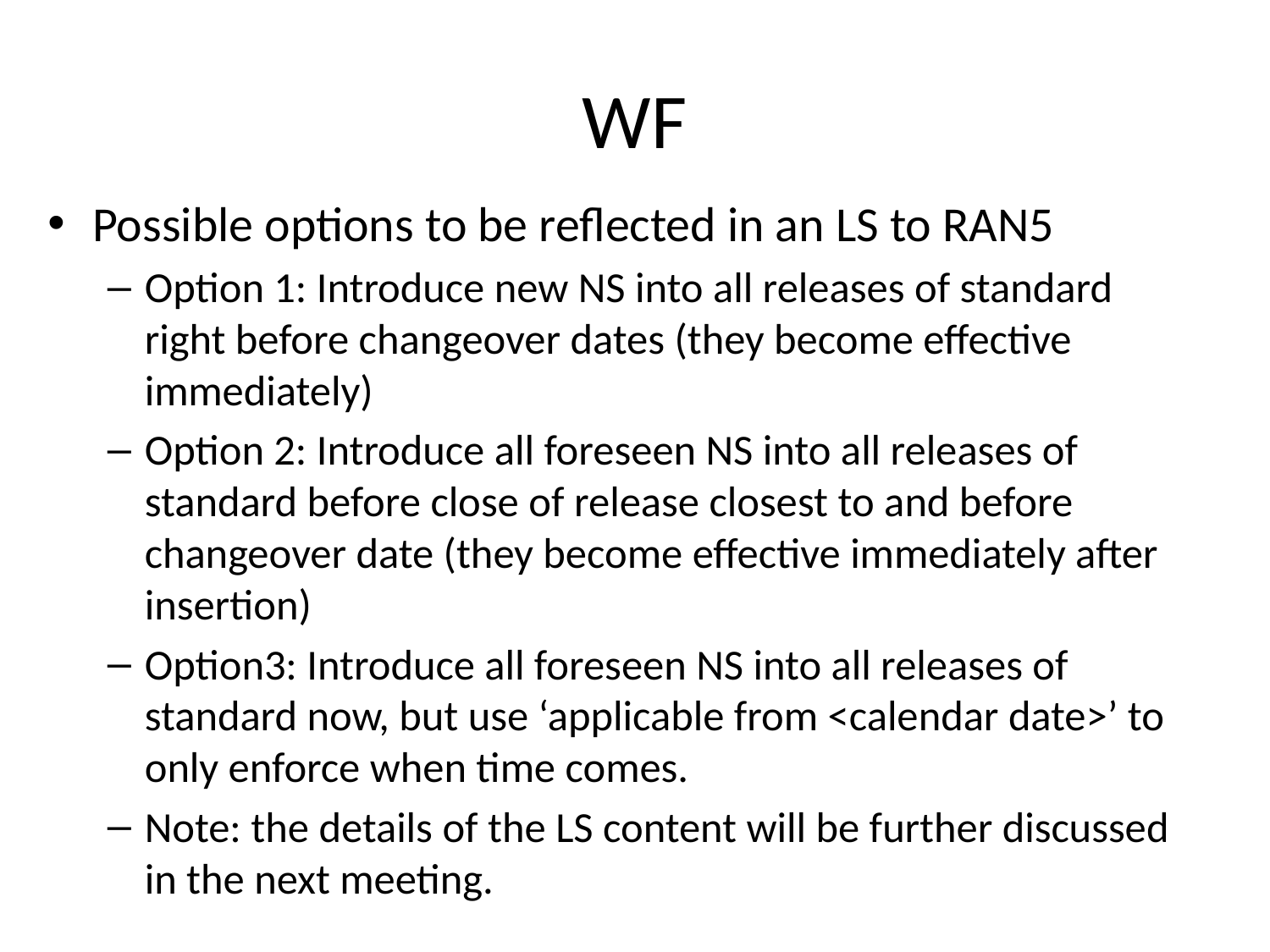

# WF
Possible options to be reflected in an LS to RAN5
Option 1: Introduce new NS into all releases of standard right before changeover dates (they become effective immediately)
Option 2: Introduce all foreseen NS into all releases of standard before close of release closest to and before changeover date (they become effective immediately after insertion)
Option3: Introduce all foreseen NS into all releases of standard now, but use ‘applicable from <calendar date>’ to only enforce when time comes.
Note: the details of the LS content will be further discussed in the next meeting.